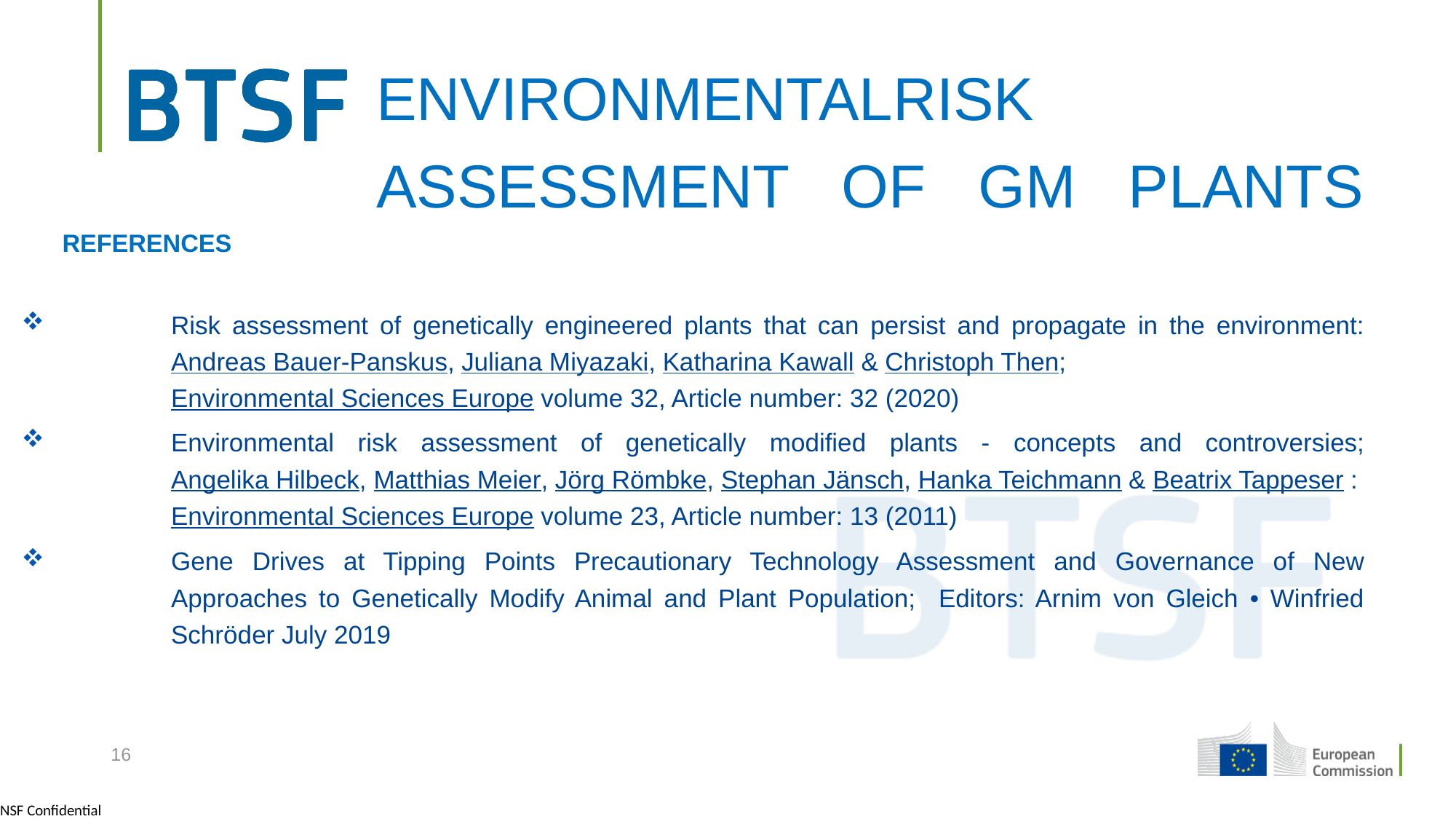

REFERENCES

Risk assessment of genetically engineered plants that can persist and propagate in the environment: Andreas Bauer-Panskus, Juliana Miyazaki, Katharina Kawall & Christoph Then;  Environmental Sciences Europe volume 32, Article number: 32 (2020)
Environmental risk assessment of genetically modified plants - concepts and controversies; Angelika Hilbeck, Matthias Meier, Jörg Römbke, Stephan Jänsch, Hanka Teichmann & Beatrix Tappeser :Environmental Sciences Europe volume 23, Article number: 13 (2011)
Gene Drives at Tipping Points Precautionary Technology Assessment and Governance of New Approaches to Genetically Modify Animal and Plant Population;  Editors: Arnim von Gleich • Winfried Schröder July 2019

# ENVIRONMENTALRISK ASSESSMENT OF GM PLANTS
16